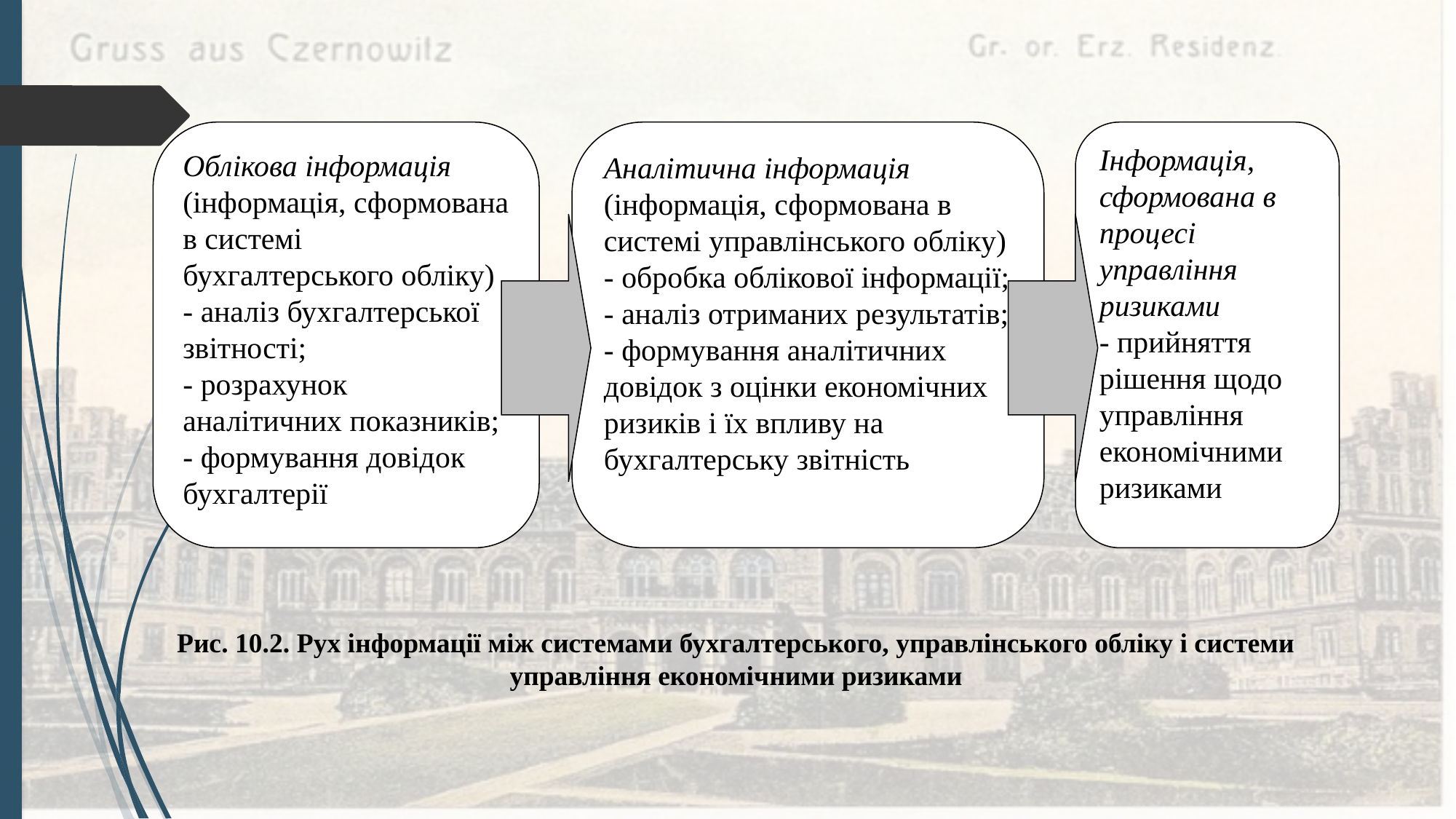

Облікова інформація (інформація, сформована в системі бухгалтерського обліку)
- аналіз бухгалтерської звітності;
- розрахунок аналітичних показників;
- формування довідок бухгалтерії
Аналітична інформація (інформація, сформована в системі управлінського обліку)
- обробка облікової інформації;
- аналіз отриманих результатів;
- формування аналітичних довідок з оцінки економічних ризиків і їх впливу на бухгалтерську звітність
Інформація, сформована в процесі управління ризиками
- прийняття рішення щодо управління економічними ризиками

Рис. 10.2. Рух інформації між системами бухгалтерського, управлінського обліку і системи управління економічними ризиками